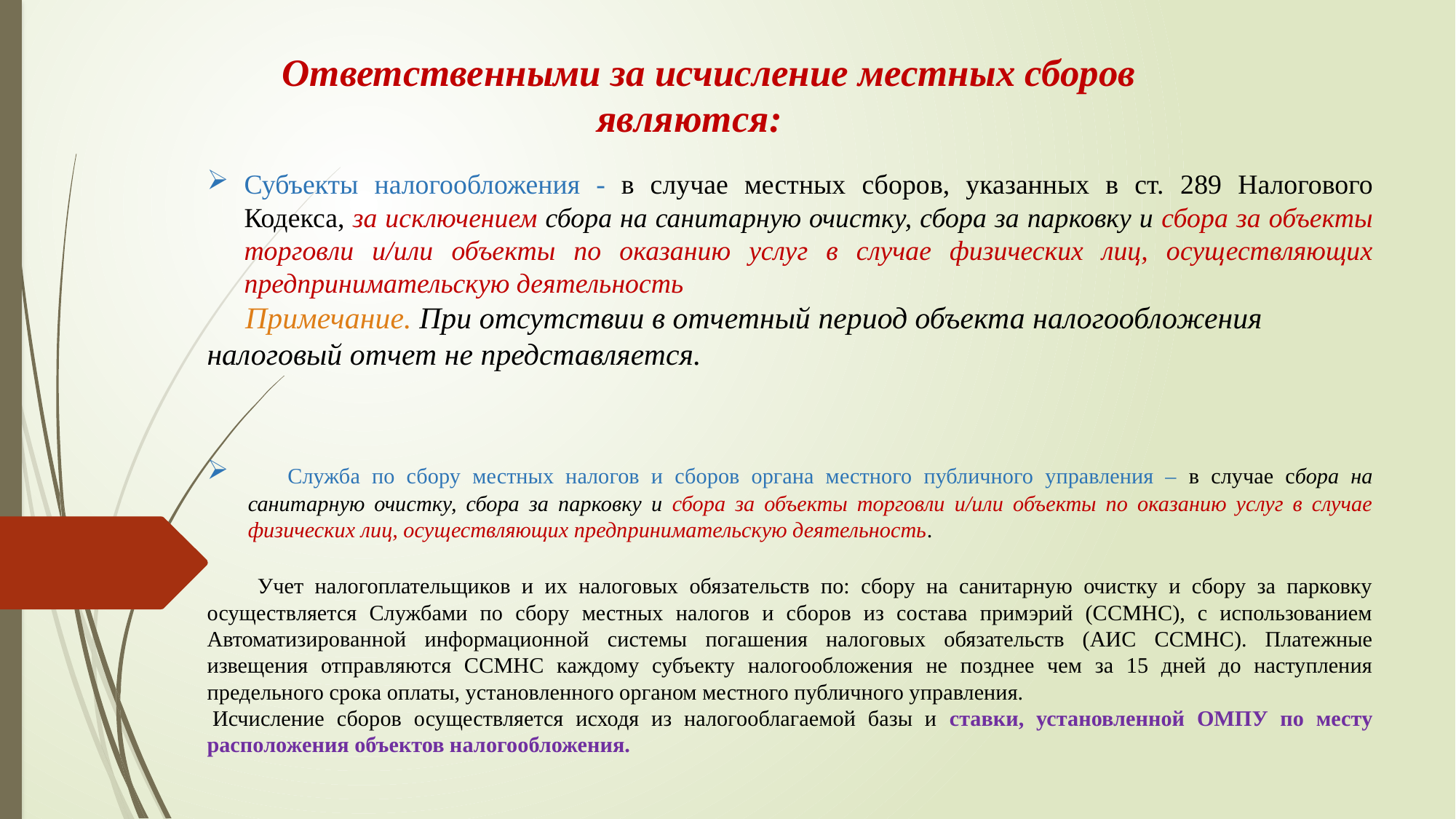

Ответственными за исчисление местных сборов являются:

Субъекты налогообложения - в случае местных сборов, указанных в ст. 289 Налогового Кодекса, за исключением сбора на санитарную очистку, сбора за парковку и сбора за объекты торговли и/или объекты по оказанию услуг в случае физических лиц, осуществляющих предпринимательскую деятельность
     Примечание. При отсутствии в отчетный период объекта налогообложения налоговый отчет не представляется.

   Служба по сбору местных налогов и сборов органа местного публичного управления – в случае сбора на санитарную очистку, сбора за парковку и сбора за объекты торговли и/или объекты по оказанию услуг в случае физических лиц, осуществляющих предпринимательскую деятельность.

    Учет налогоплательщиков и их налоговых обязательств по: сбору на санитарную очистку и сбору за парковку осуществляется Службами по сбору местных налогов и сборов из состава примэрий (ССМНС), с использованием Автоматизированной информационной системы погашения налоговых обязательств (АИС ССМНС). Платежные извещения отправляются ССМНС каждому субъекту налогообложения не позднее чем за 15 дней до наступления предельного срока оплаты, установленного органом местного публичного управления.
 Исчисление сборов осуществляется исходя из налогооблагаемой базы и ставки, установленной ОМПУ по месту расположения объектов налогообложения.